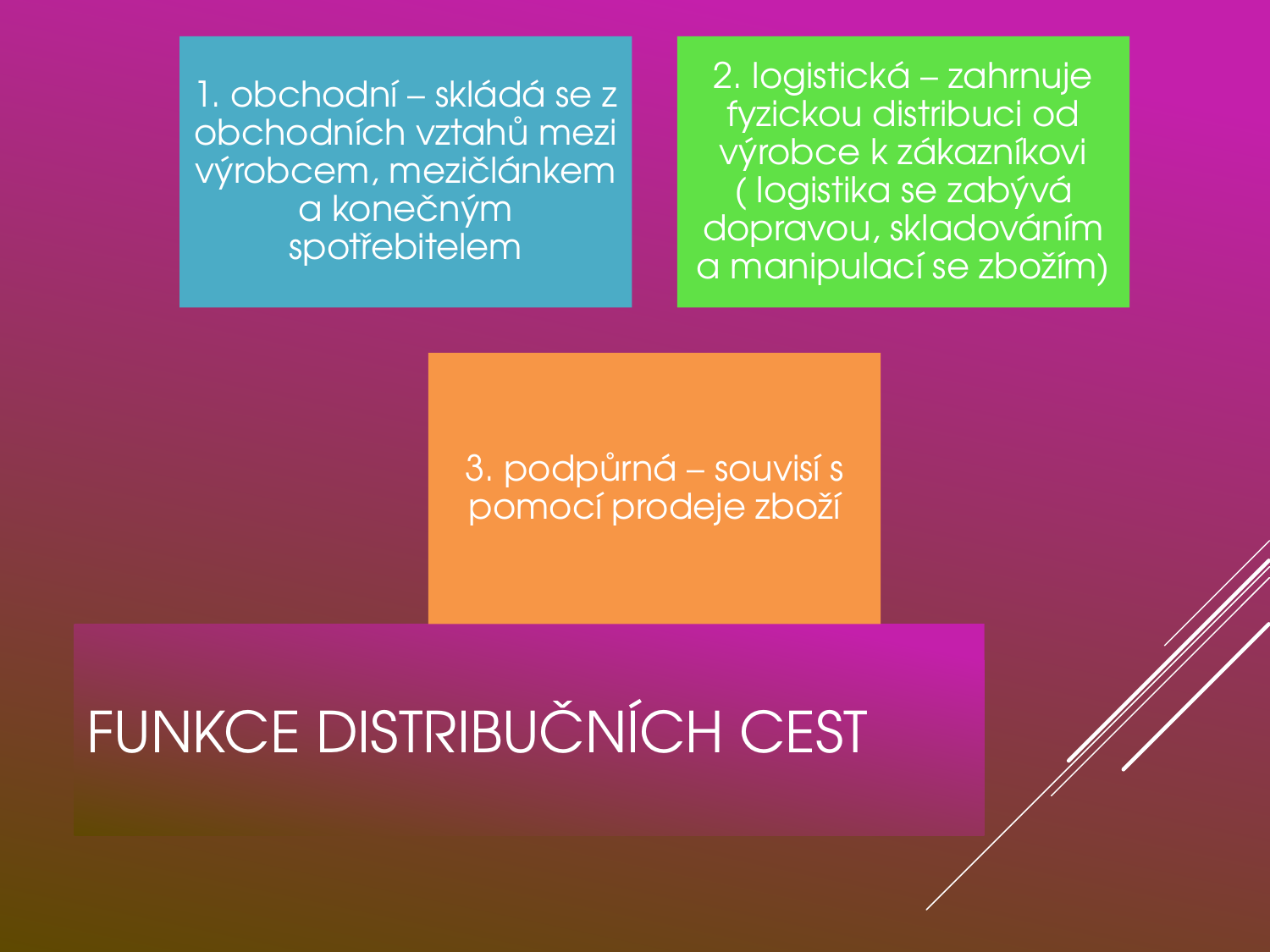

1. obchodní – skládá se z obchodních vztahů mezi výrobcem, mezičlánkem a konečným spotřebitelem
2. logistická – zahrnuje fyzickou distribuci od výrobce k zákazníkovi ( logistika se zabývá dopravou, skladováním a manipulací se zbožím)
3. podpůrná – souvisí s pomocí prodeje zboží
# Funkce distribučních cest